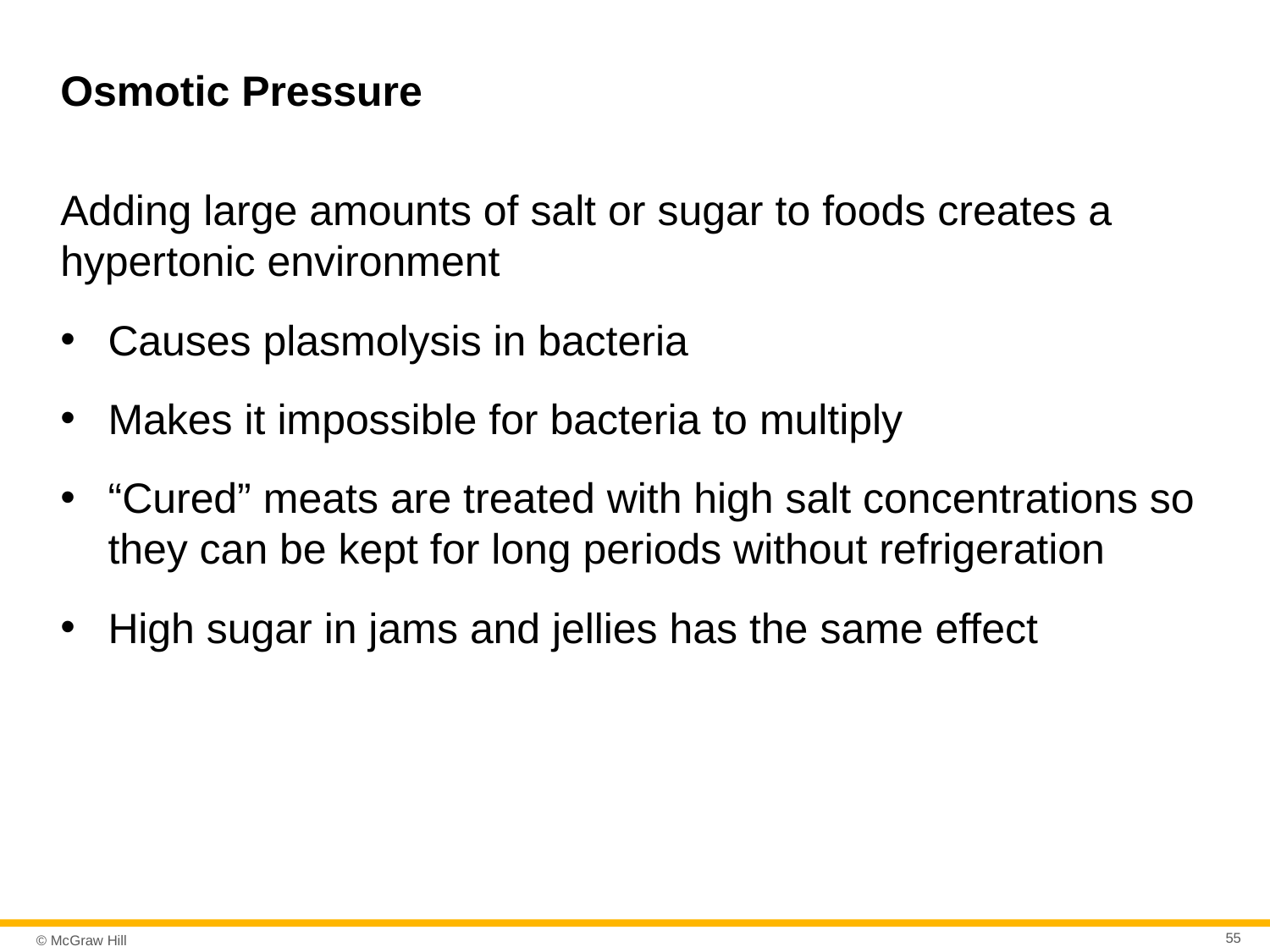

# Osmotic Pressure
Adding large amounts of salt or sugar to foods creates a hypertonic environment
Causes plasmolysis in bacteria
Makes it impossible for bacteria to multiply
“Cured” meats are treated with high salt concentrations so they can be kept for long periods without refrigeration
High sugar in jams and jellies has the same effect